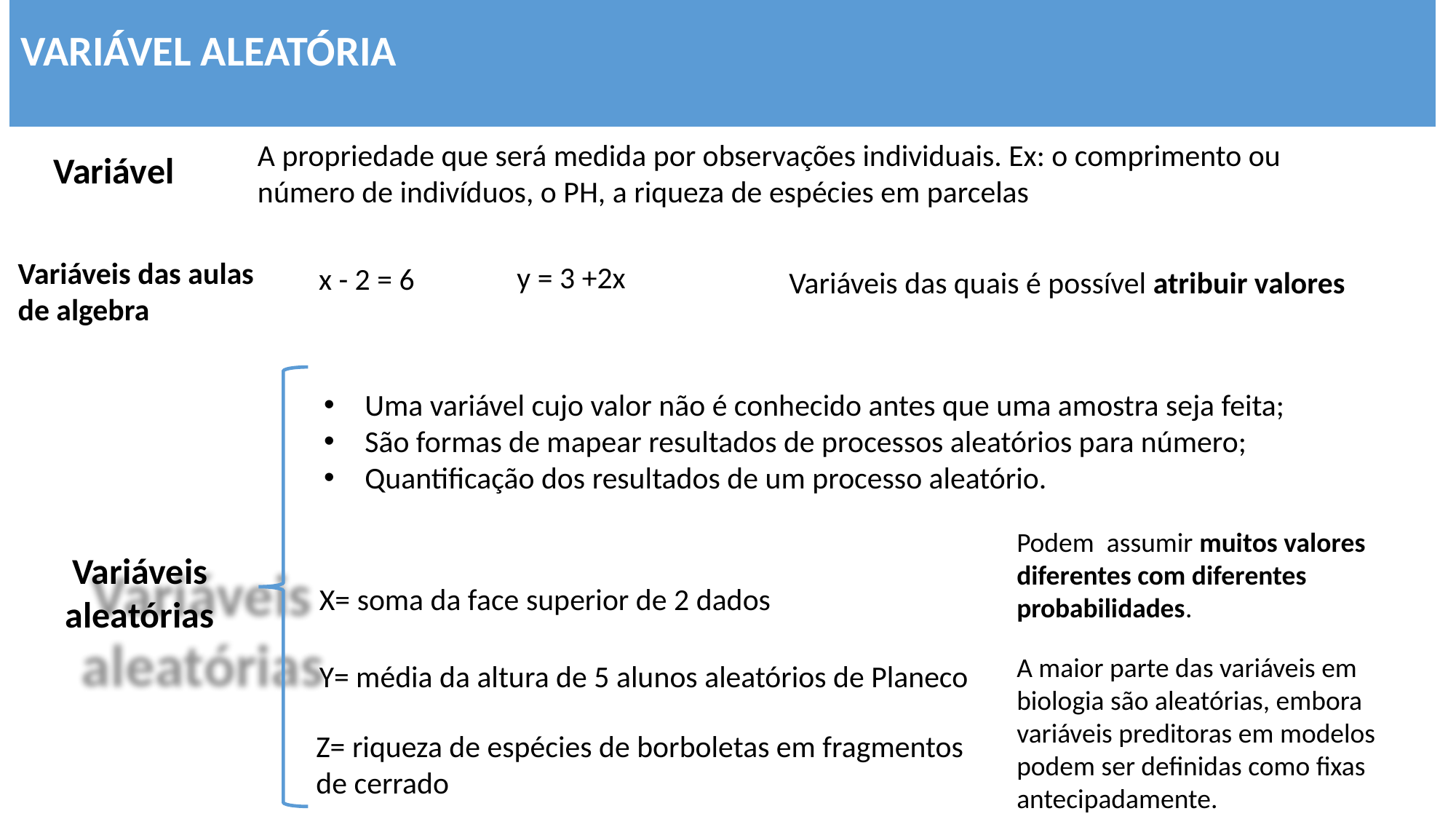

# VARIÁVEL ALEATÓRIA
A propriedade que será medida por observações individuais. Ex: o comprimento ou número de indivíduos, o PH, a riqueza de espécies em parcelas
Variável
Variáveis das aulas de algebra
y = 3 +2x
x - 2 = 6
Variáveis das quais é possível atribuir valores

Variáveis aleatórias
Uma variável cujo valor não é conhecido antes que uma amostra seja feita;
São formas de mapear resultados de processos aleatórios para número;
Quantificação dos resultados de um processo aleatório.
Podem  assumir muitos valores diferentes com diferentes probabilidades.
X= soma da face superior de 2 dados
A maior parte das variáveis em biologia são aleatórias, embora variáveis preditoras em modelos podem ser definidas como fixas antecipadamente.
Y= média da altura de 5 alunos aleatórios de Planeco
Z= riqueza de espécies de borboletas em fragmentos de cerrado